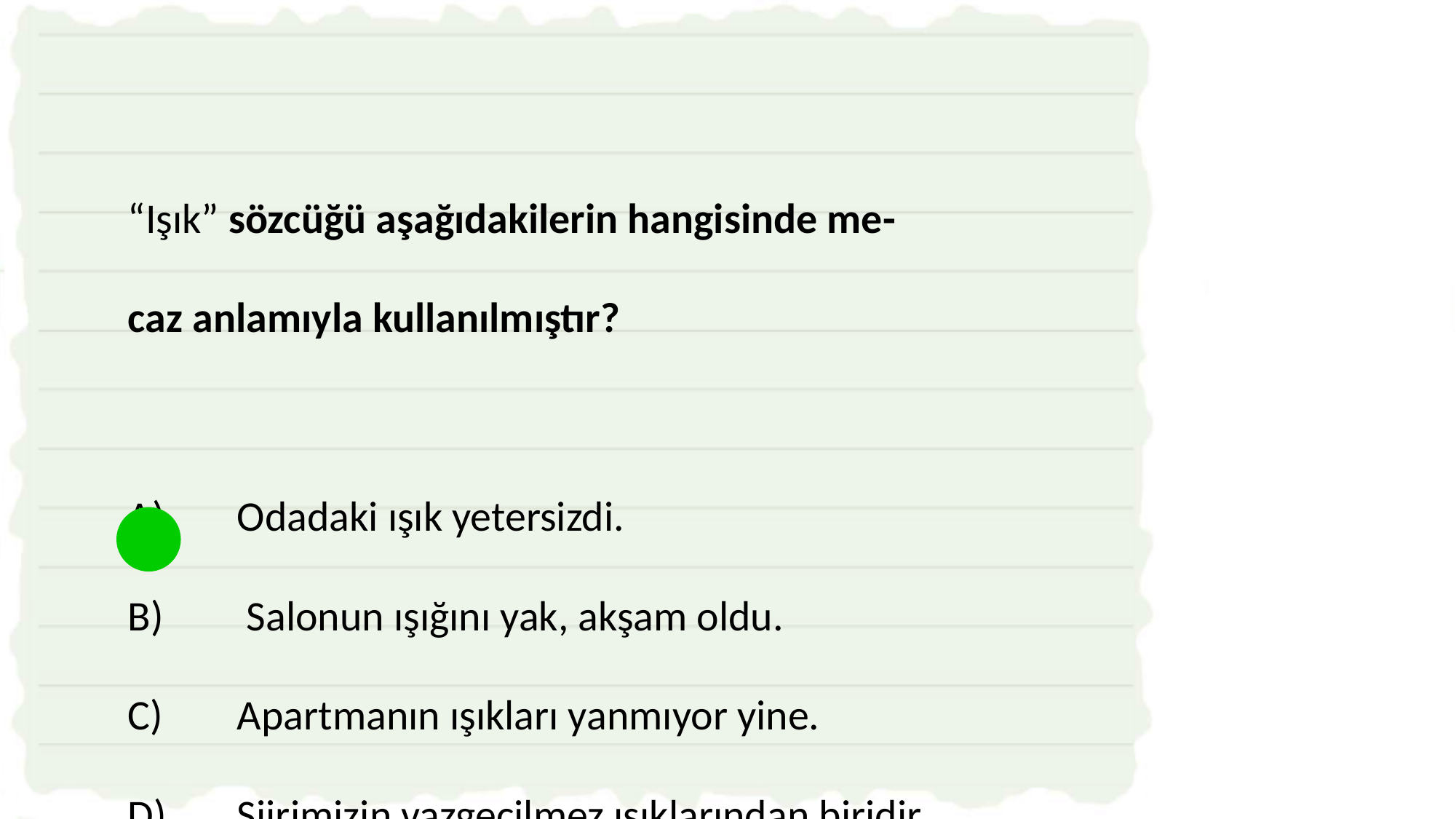

“Işık” sözcüğü aşağıdakilerin hangisinde me-
caz anlamıyla kullanılmıştır?

A)	Odadaki ışık yetersizdi.
B)	 Salonun ışığını yak, akşam oldu.
C)	Apartmanın ışıkları yanmıyor yine.
D)	Şiirimizin vazgeçilmez ışıklarından biridir.